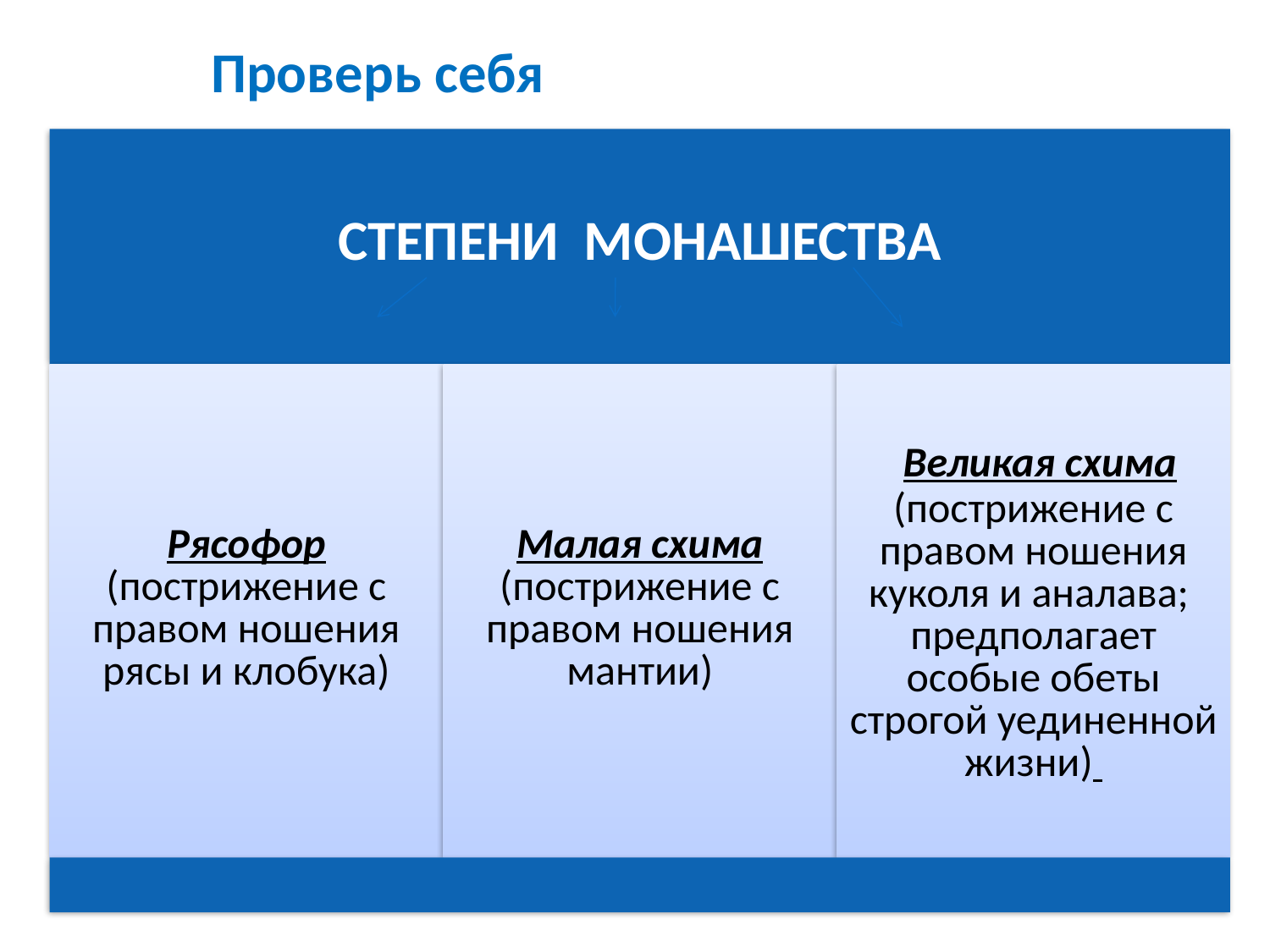

Проверь себя
СТЕПЕНИ  МОНАШЕСТВА
Рясофор (пострижение с правом ношения рясы и клобука)
Малая схима
(пострижение с правом ношения мантии)
 Великая схима (пострижение с правом ношения куколя и аналава;  предполагает особые обеты строгой уединенной жизни)